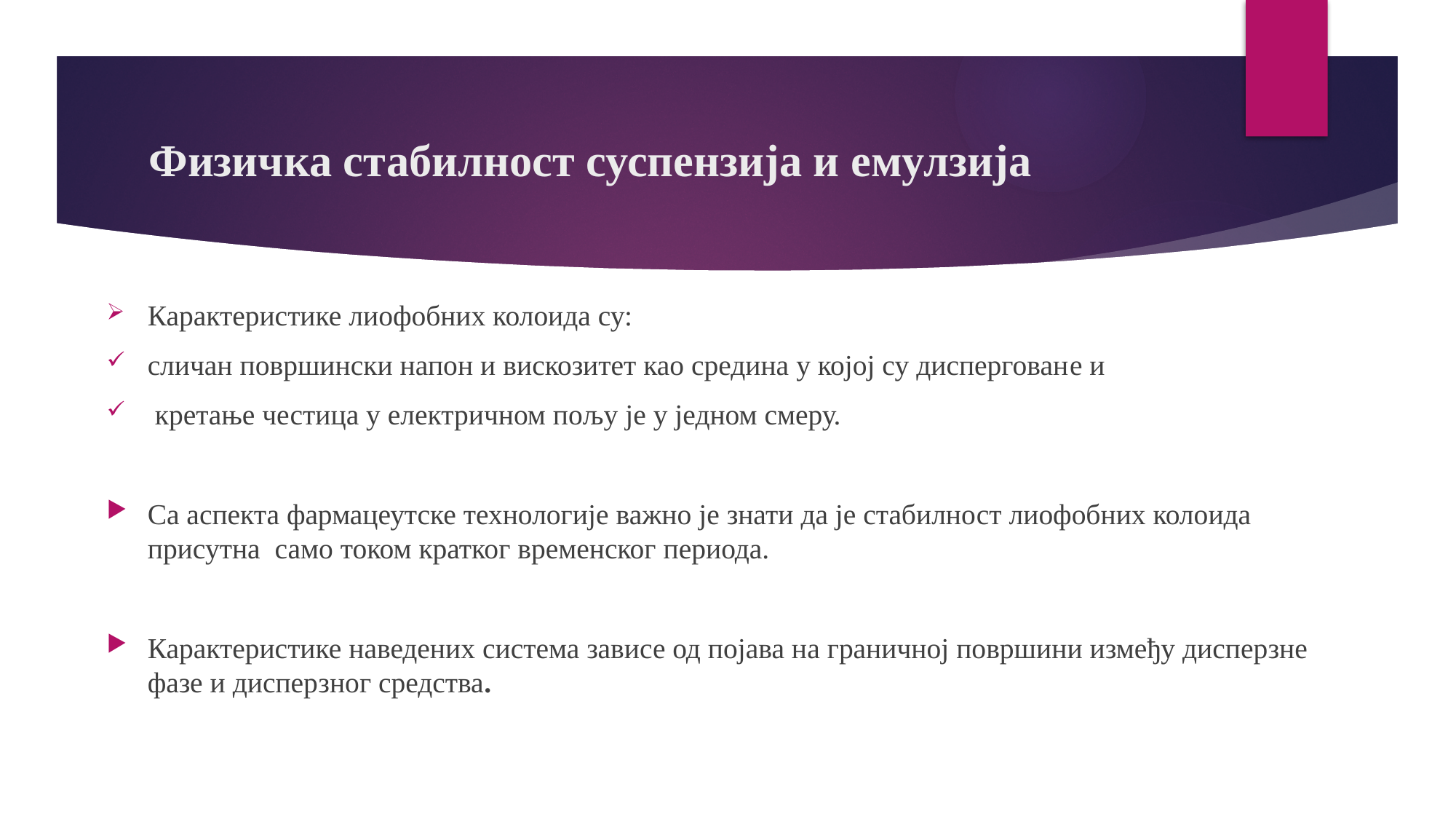

# Физичка стабилност суспензија и емулзија
Карактеристике лиофобних колоида су:
сличан површински напон и вискозитет као средина у којој су диспергованe и
 кретање честица у електричном пољу је у једном смеру.

Са аспекта фармацеутске технологије важно је знати да је стабилност лиофобних колоида присутна  само током кратког временског периода.

Карактеристике наведених система зависе од појава на граничној површини између дисперзне фазе и дисперзног средства.